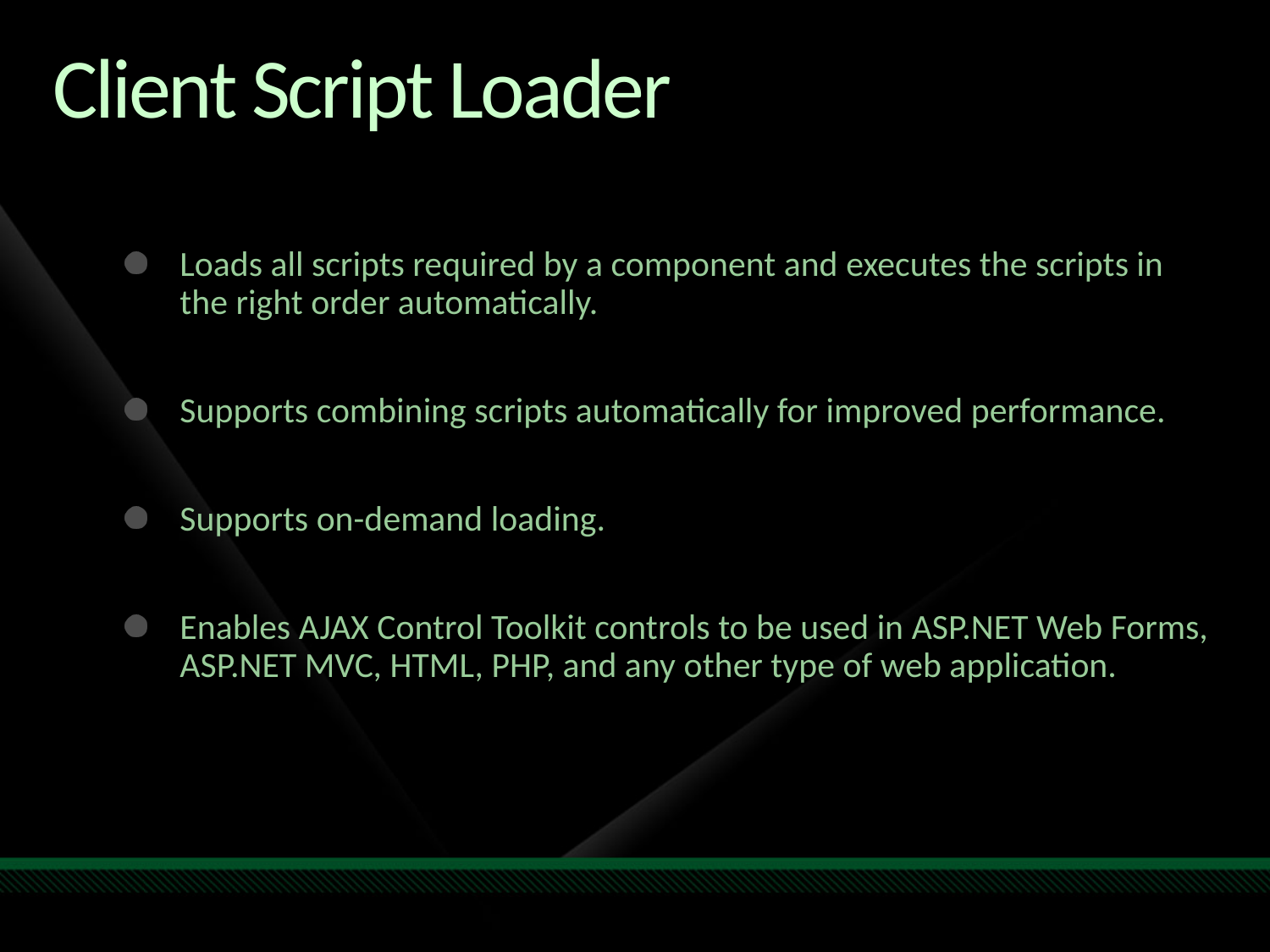

# Client Script Loader

Loads all scripts required by a component and executes the scripts in the right order automatically.

Supports combining scripts automatically for improved performance.

Supports on-demand loading.

Enables AJAX Control Toolkit controls to be used in ASP.NET Web Forms, ASP.NET MVC, HTML, PHP, and any other type of web application.